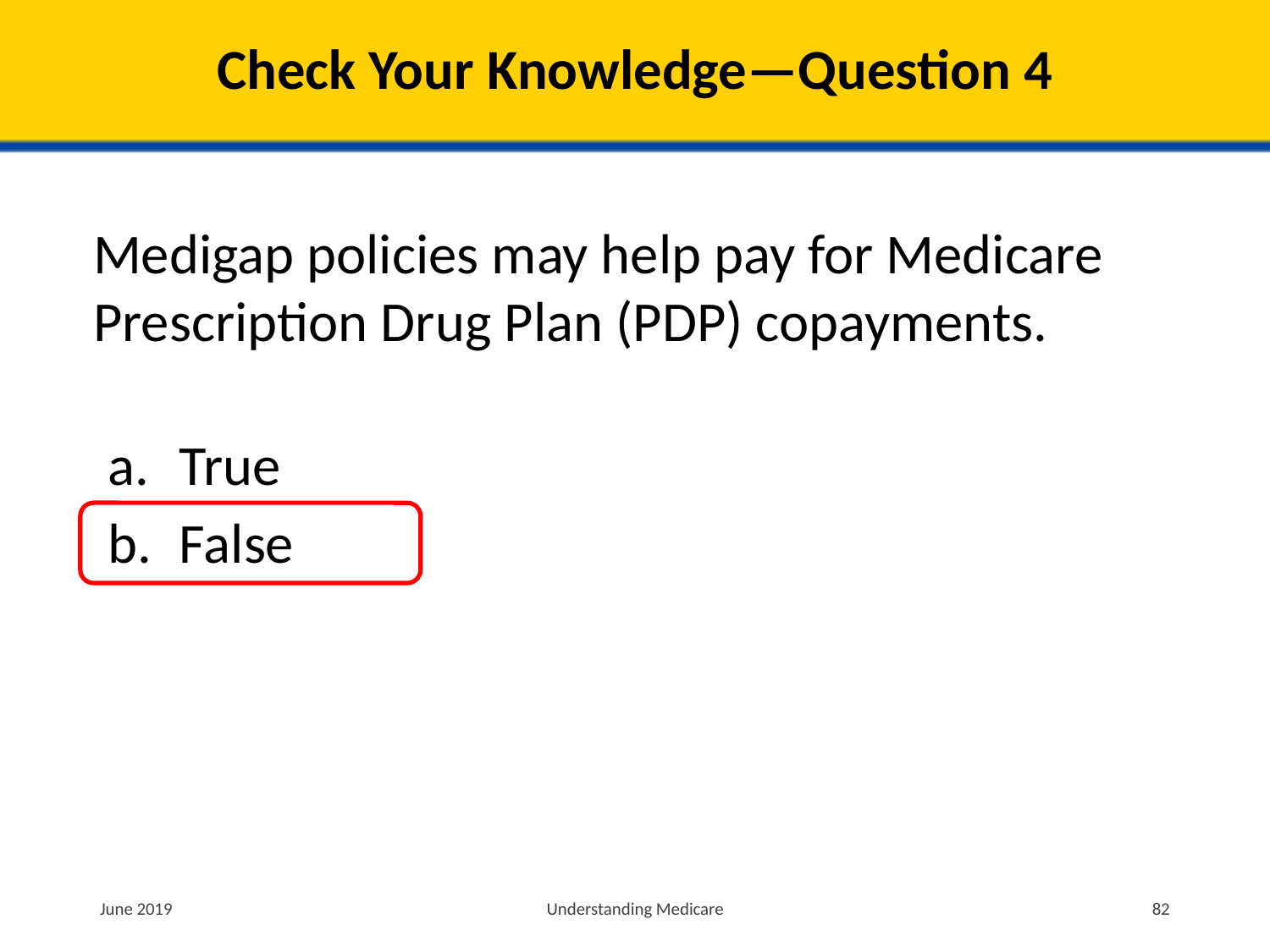

# Check Your Knowledge—Question 4
Medigap policies may help pay for Medicare Prescription Drug Plan (PDP) copayments.
True
False

June 2019
Understanding Medicare
82